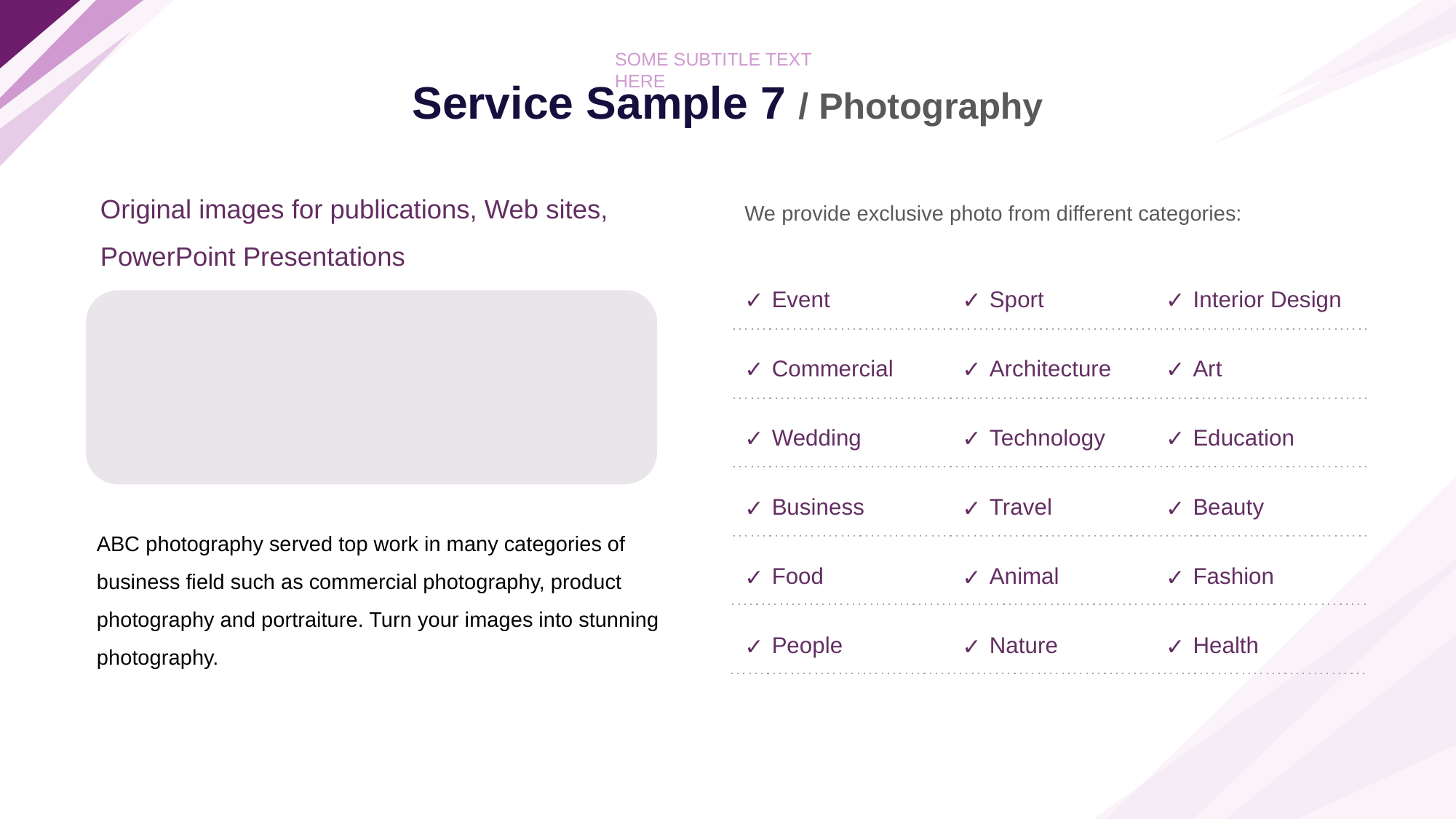

SOME SUBTITLE TEXT HERE
# Service Sample 7 / Photography
Original images for publications, Web sites, PowerPoint Presentations
We provide exclusive photo from different categories:
Event
Commercial
Wedding
Business
Food
People
Sport
Architecture
Technology
Travel
Animal
Nature
Interior Design
Art
Education
Beauty
Fashion
Health

ABC photography served top work in many categories of business field such as commercial photography, product photography and portraiture. Turn your images into stunning photography.